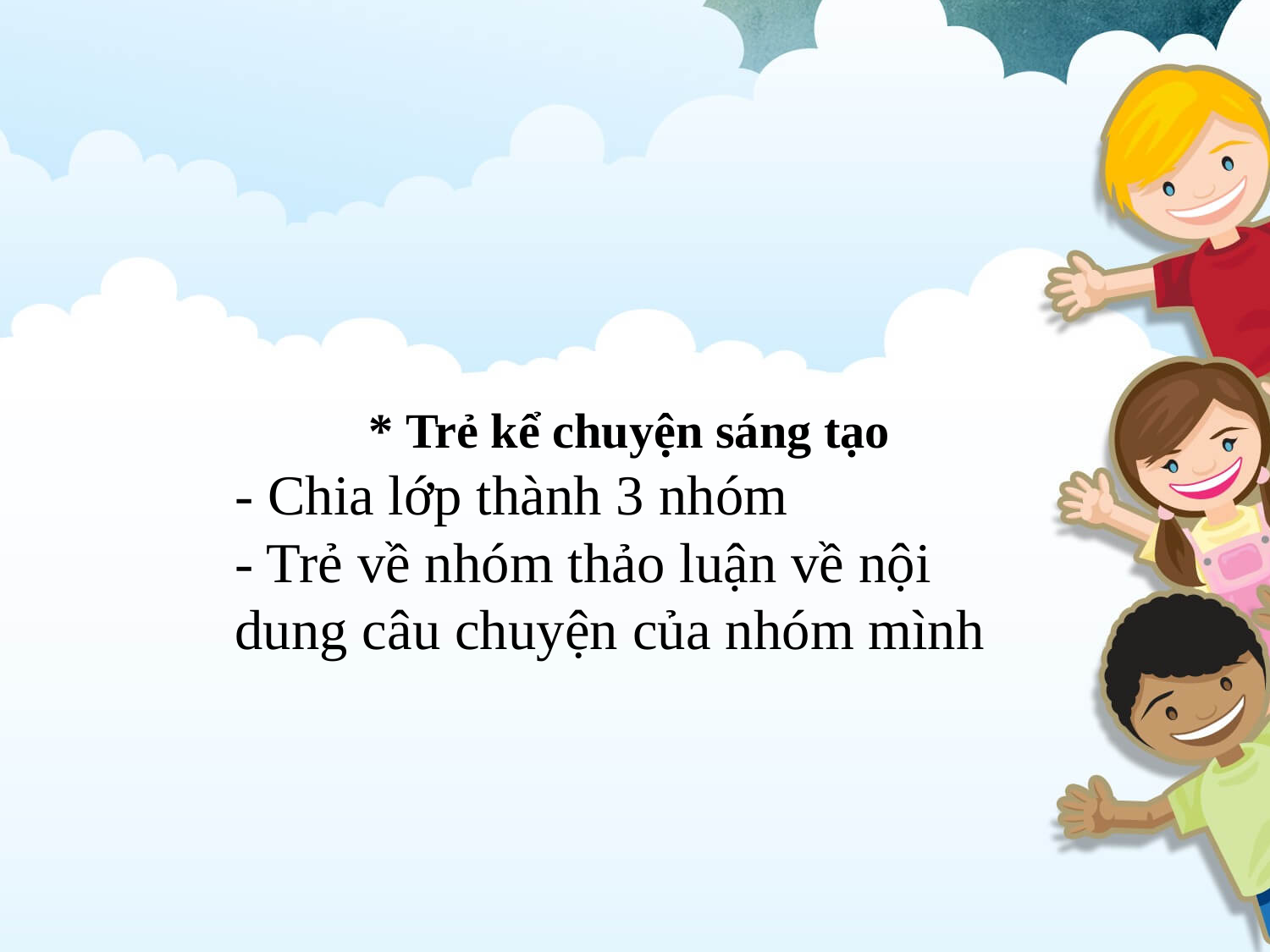

* Trẻ kể chuyện sáng tạo
- Chia lớp thành 3 nhóm
- Trẻ về nhóm thảo luận về nội dung câu chuyện của nhóm mình